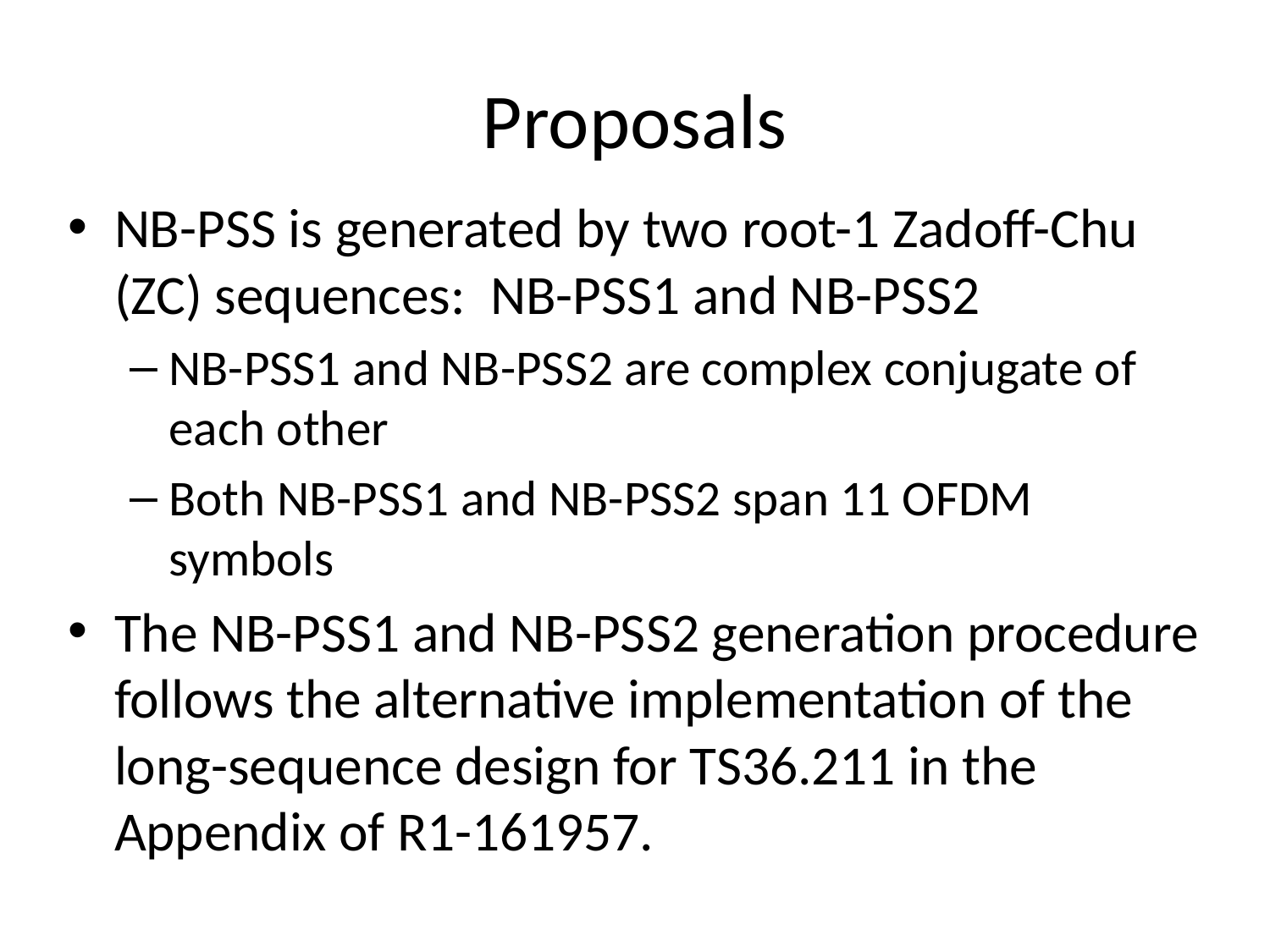

# Proposals
NB-PSS is generated by two root-1 Zadoff-Chu (ZC) sequences:  NB-PSS1 and NB-PSS2
NB-PSS1 and NB-PSS2 are complex conjugate of each other
Both NB-PSS1 and NB-PSS2 span 11 OFDM symbols
The NB-PSS1 and NB-PSS2 generation procedure follows the alternative implementation of the long-sequence design for TS36.211 in the Appendix of R1-161957.